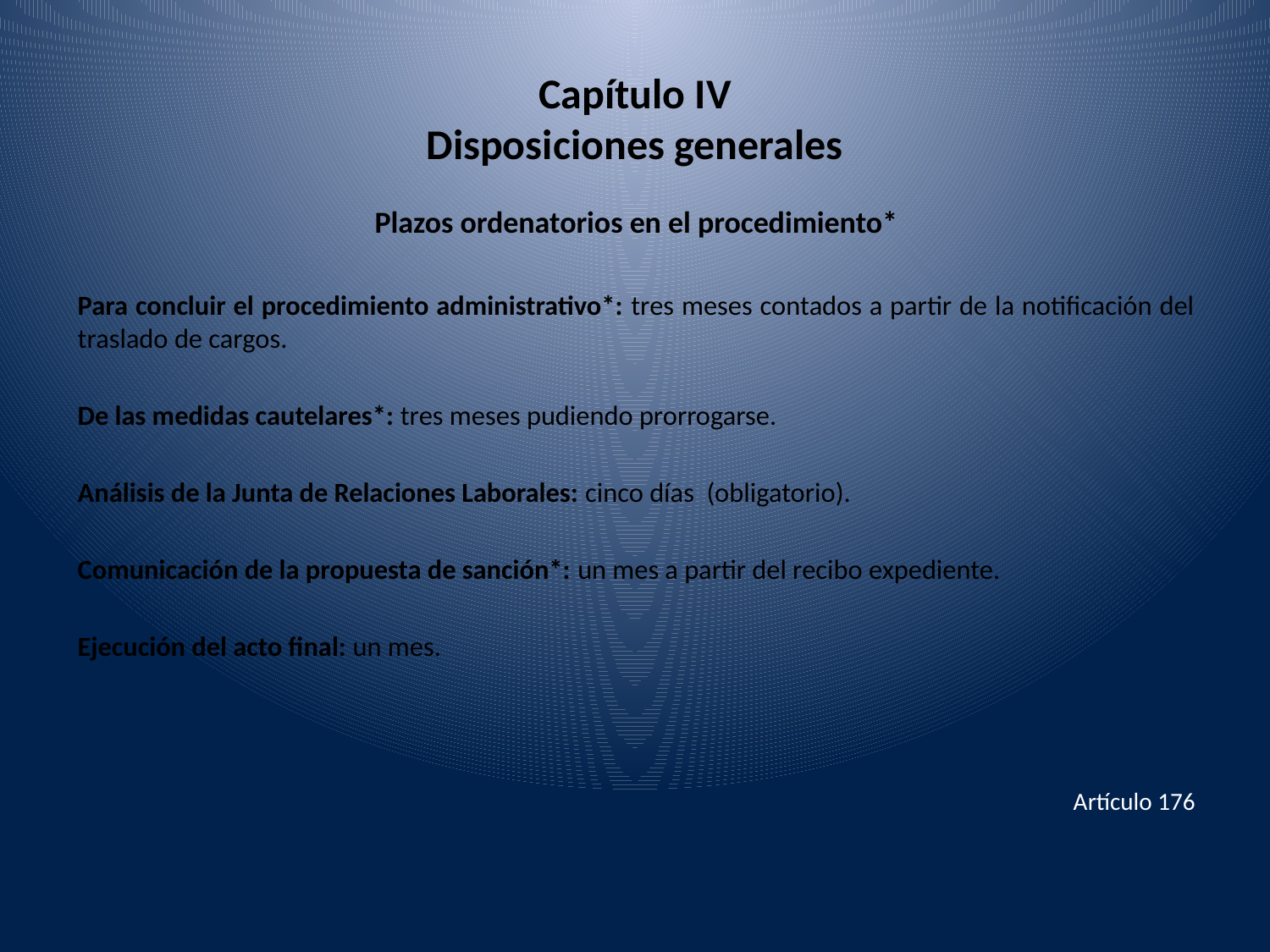

# Capítulo IV Disposiciones generales
Plazos ordenatorios en el procedimiento*

Para concluir el procedimiento administrativo*: tres meses contados a partir de la notificación del traslado de cargos.

De las medidas cautelares*: tres meses pudiendo prorrogarse.

Análisis de la Junta de Relaciones Laborales: cinco días  (obligatorio).

Comunicación de la propuesta de sanción*: un mes a partir del recibo expediente.

Ejecución del acto final: un mes.

Artículo 176